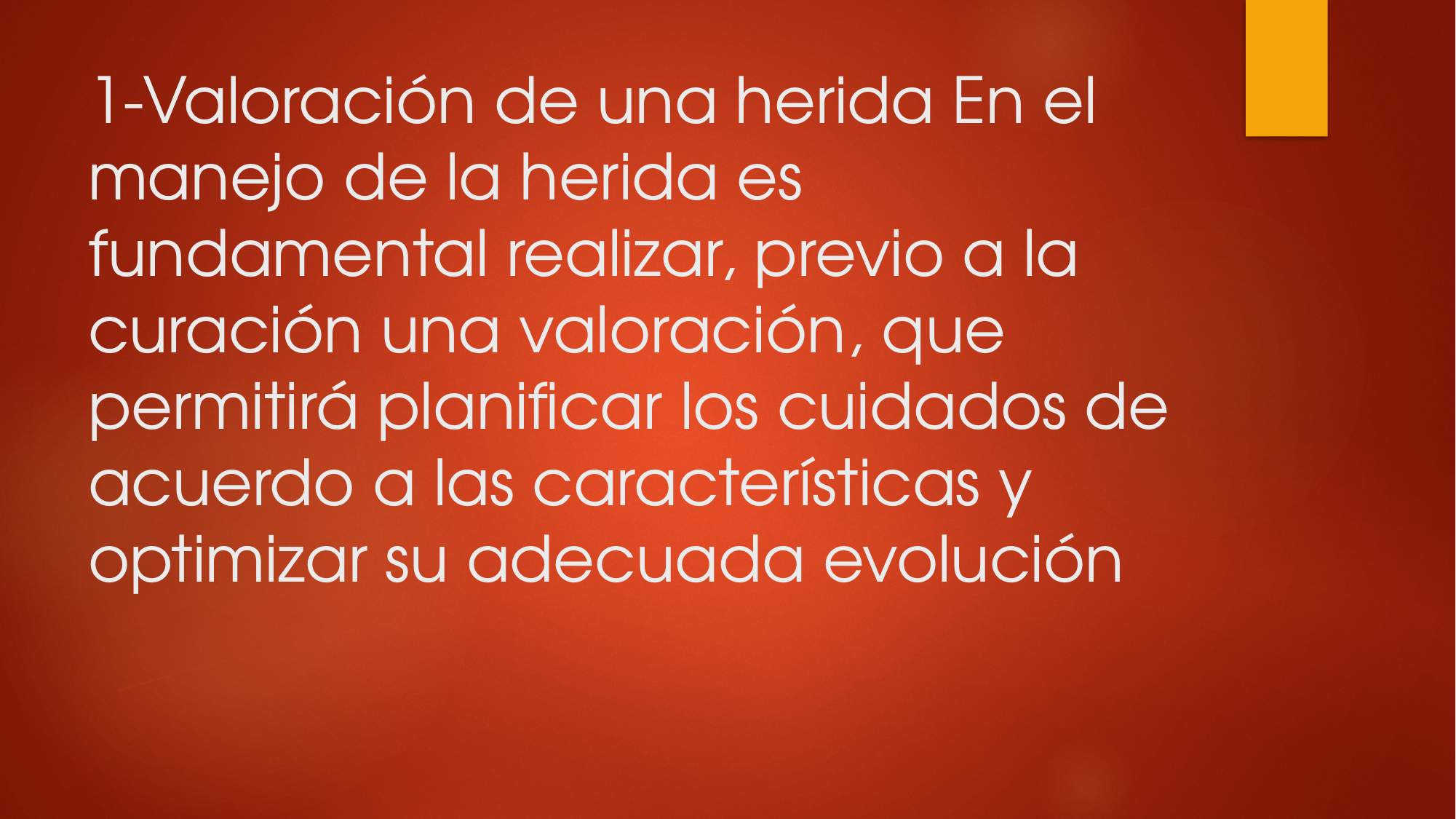

# 1-Valoración de una herida En el manejo de la herida es fundamental realizar, previo a la curación una valoración, que permitirá planificar los cuidados de acuerdo a las características y optimizar su adecuada evolución